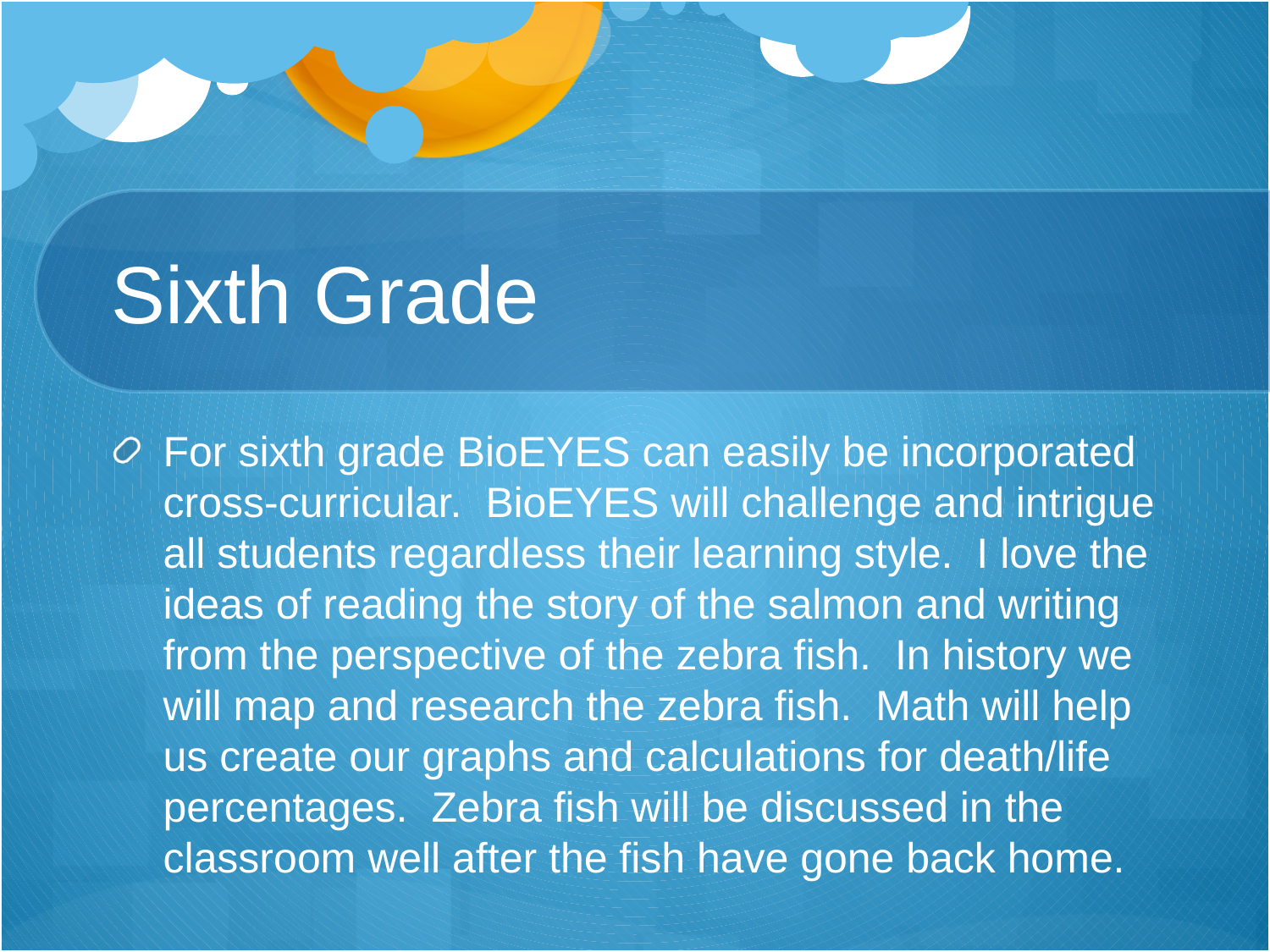

# Sixth Grade
For sixth grade BioEYES can easily be incorporated cross-curricular.  BioEYES will challenge and intrigue all students regardless their learning style.  I love the ideas of reading the story of the salmon and writing from the perspective of the zebra fish.  In history we will map and research the zebra fish.  Math will help us create our graphs and calculations for death/life percentages.  Zebra fish will be discussed in the classroom well after the fish have gone back home.